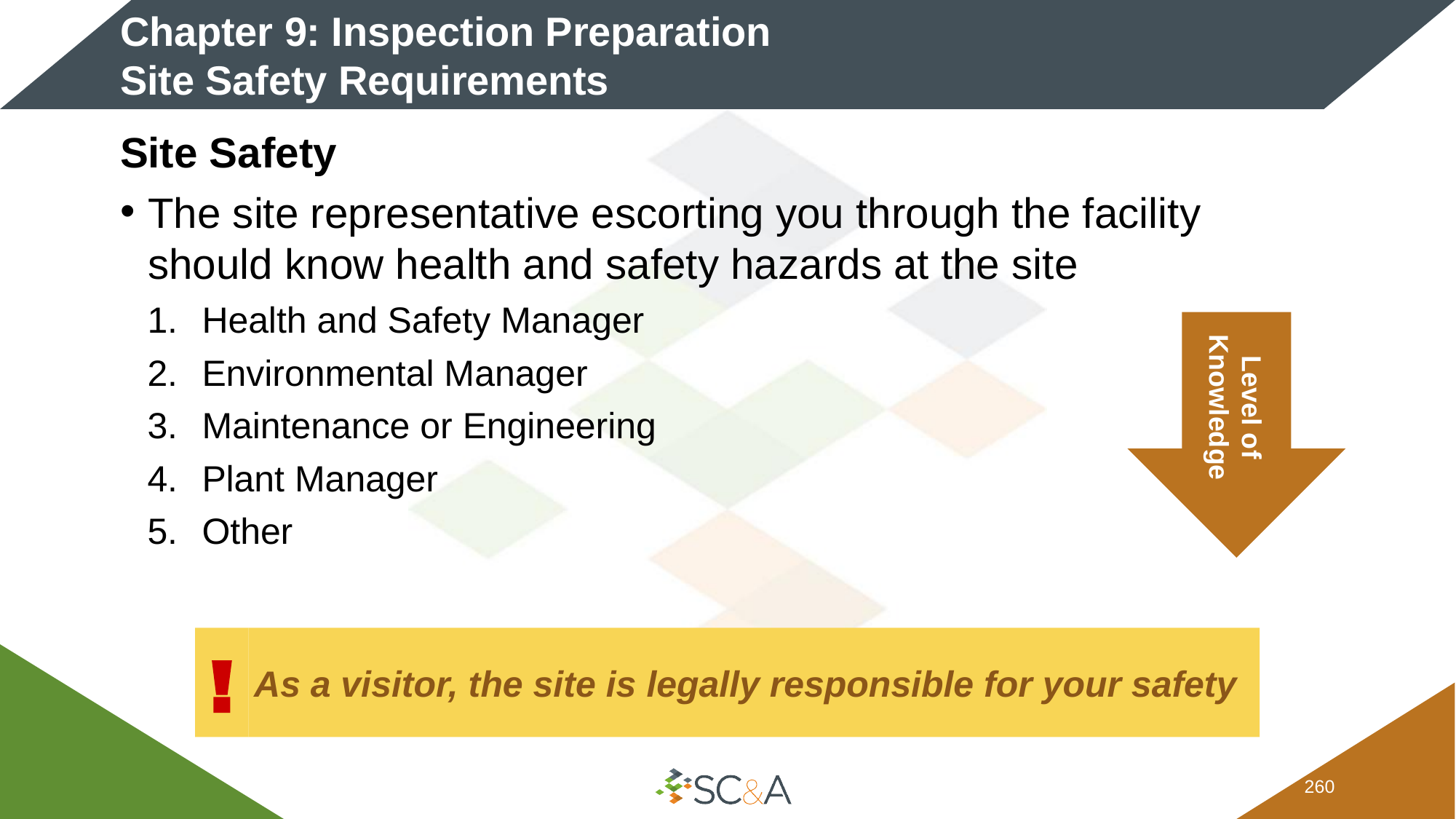

# Chapter 9: Inspection Preparation Site Safety Requirements
Site Safety
The site representative escorting you through the facility should know health and safety hazards at the site
Health and Safety Manager
Environmental Manager
Maintenance or Engineering
Plant Manager
Other
Level of Knowledge
As a visitor, the site is legally responsible for your safety
!
260